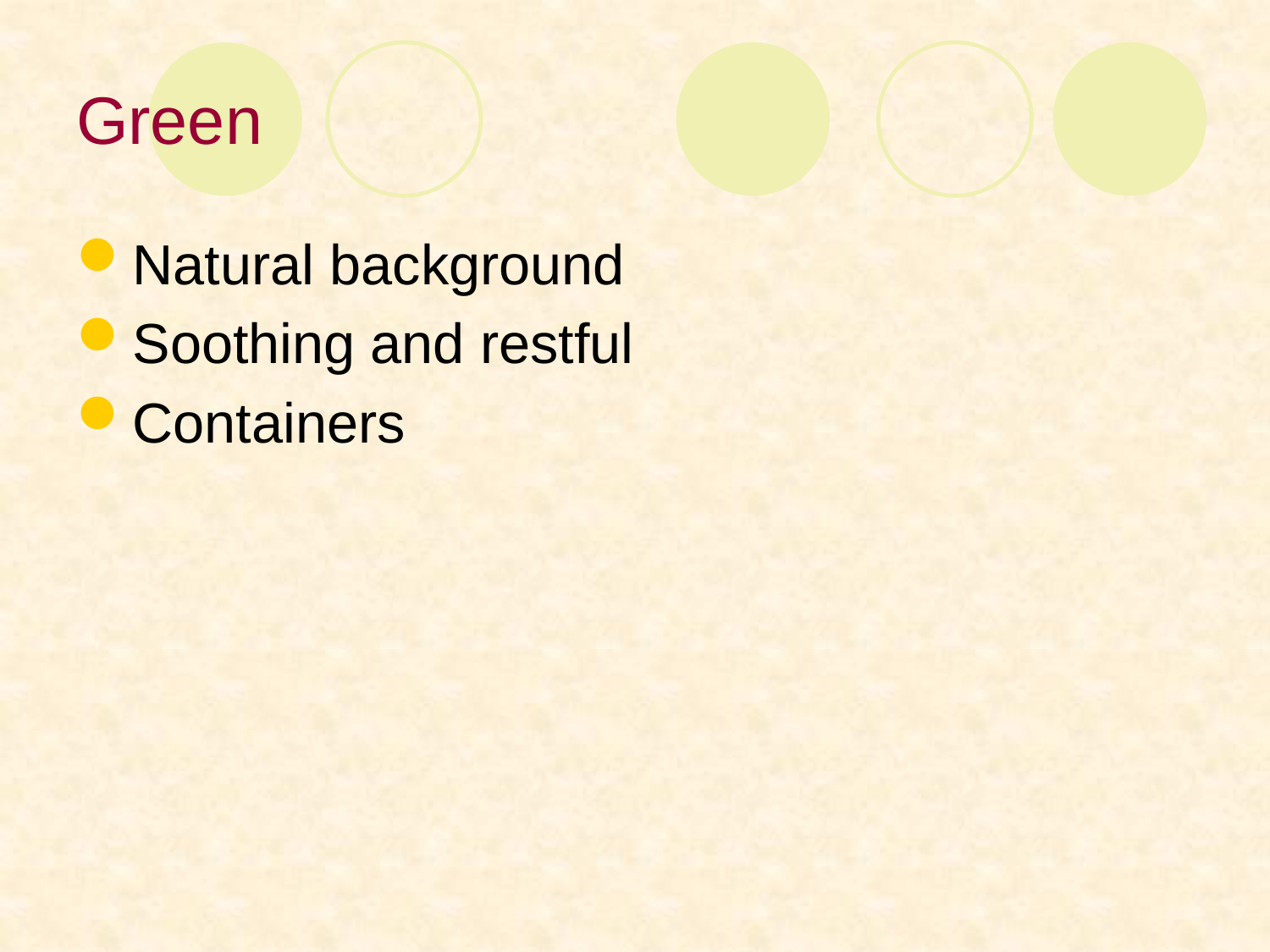

# Green
Natural background
Soothing and restful
Containers